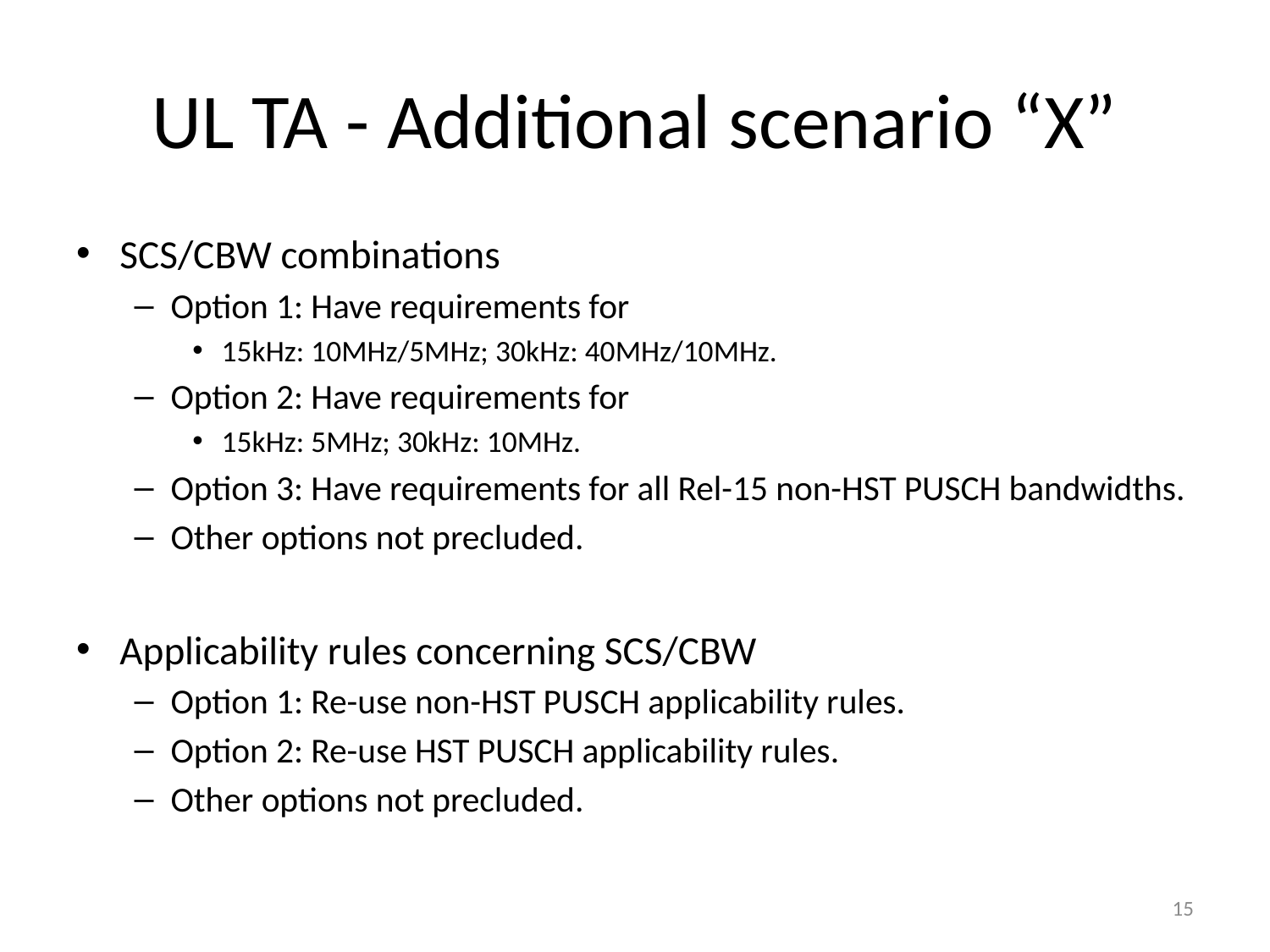

# UL TA - Additional scenario “X”
SCS/CBW combinations
Option 1: Have requirements for
15kHz: 10MHz/5MHz; 30kHz: 40MHz/10MHz.
Option 2: Have requirements for
15kHz: 5MHz; 30kHz: 10MHz.
Option 3: Have requirements for all Rel-15 non-HST PUSCH bandwidths.
Other options not precluded.

Applicability rules concerning SCS/CBW
Option 1: Re-use non-HST PUSCH applicability rules.
Option 2: Re-use HST PUSCH applicability rules.
Other options not precluded.

15